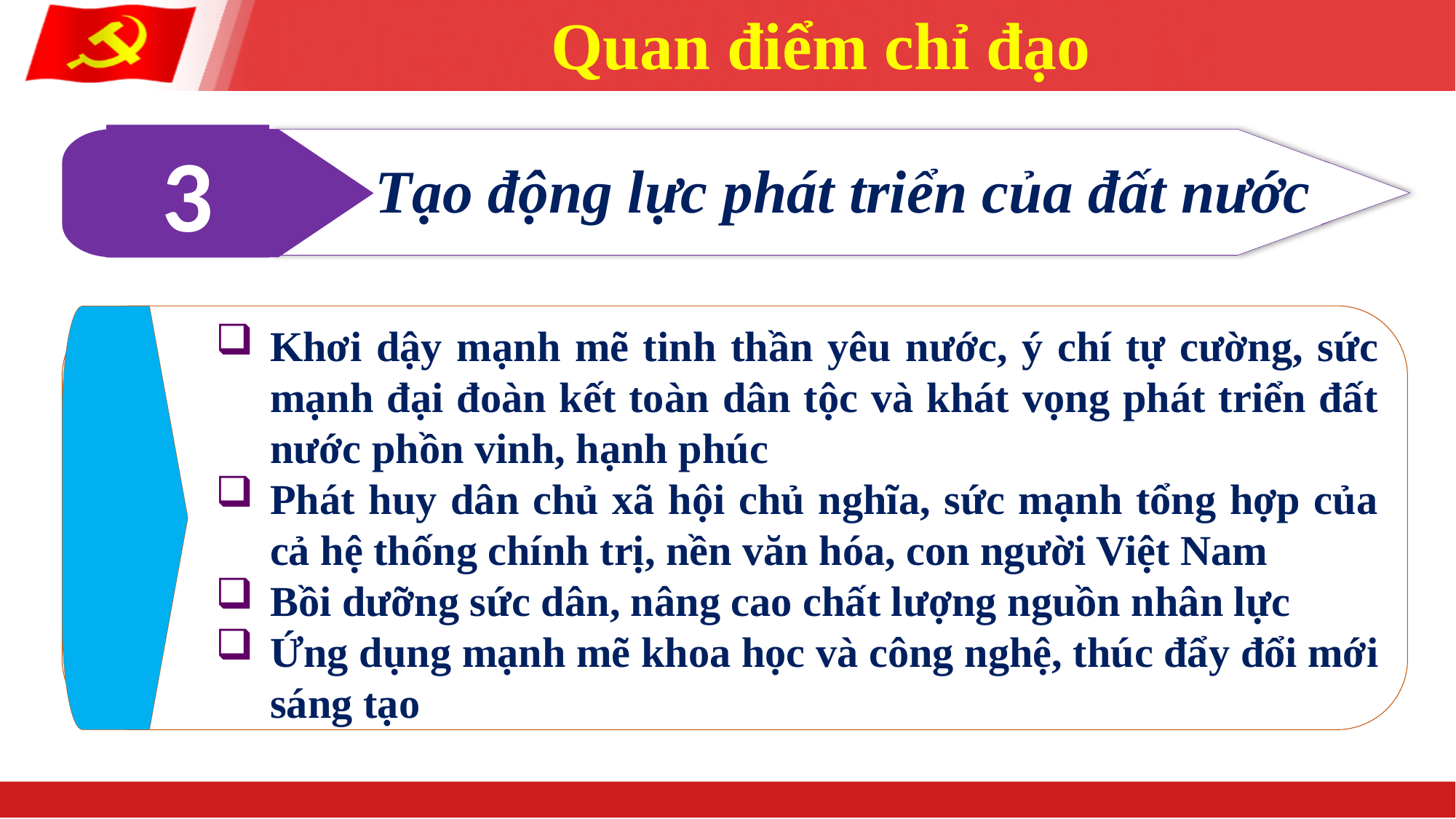

# Quan điểm chỉ đạo

3

Tạo động lực phát triển của đất nước

Khơi dậy mạnh mẽ tinh thần yêu nước, ý chí tự cường, sức mạnh đại đoàn kết toàn dân tộc và khát vọng phát triển đất nước phồn vinh, hạnh phúc
Phát huy dân chủ xã hội chủ nghĩa, sức mạnh tổng hợp của cả hệ thống chính trị, nền văn hóa, con người Việt Nam
Bồi dưỡng sức dân, nâng cao chất lượng nguồn nhân lực
Ứng dụng mạnh mẽ khoa học và công nghệ, thúc đẩy đổi mới sáng tạo